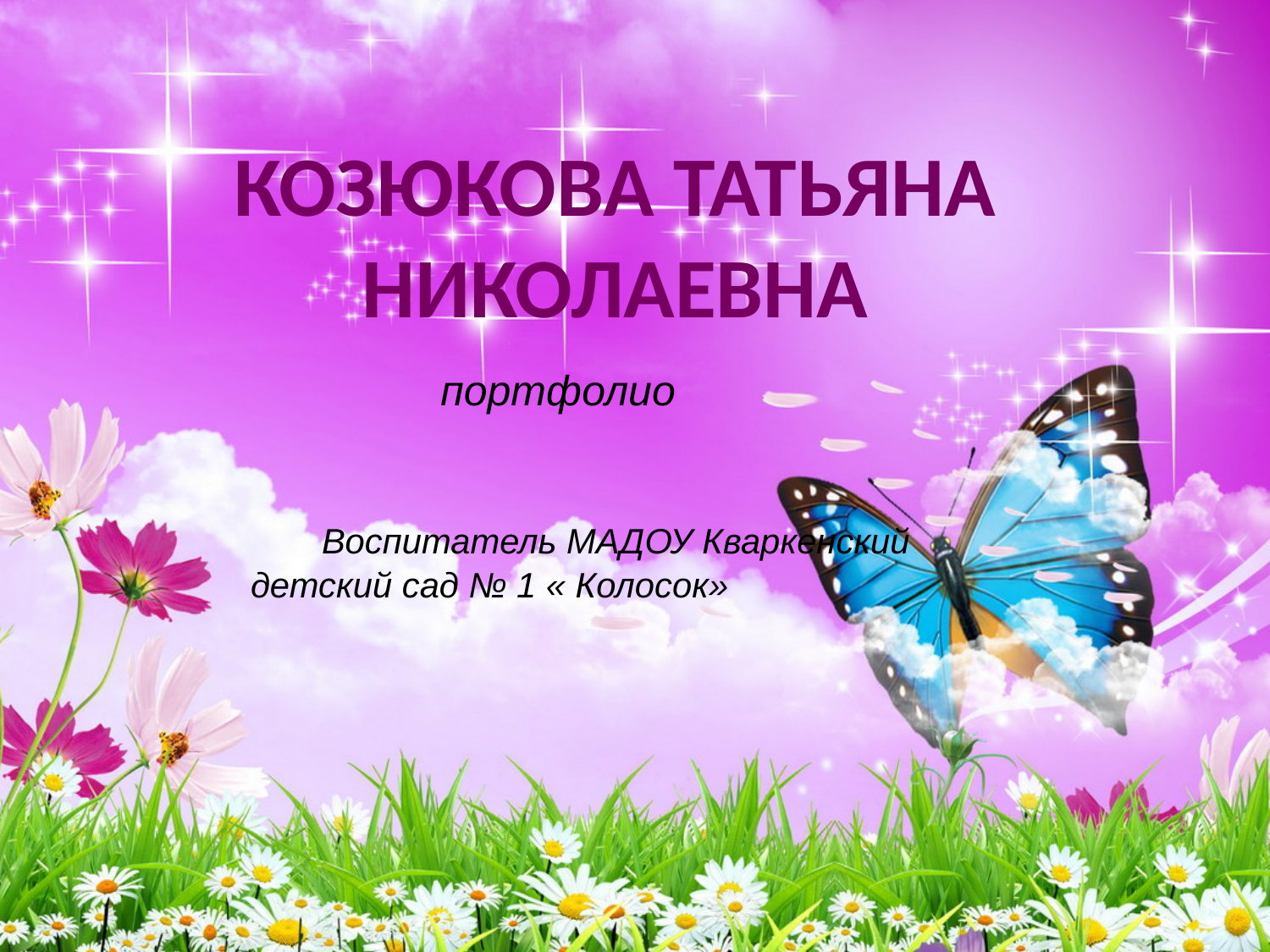

# Козюкова Татьяна Николаевна
портфолио
      Воспитатель МАДОУ Кваркенский детский сад № 1 « Колосок»